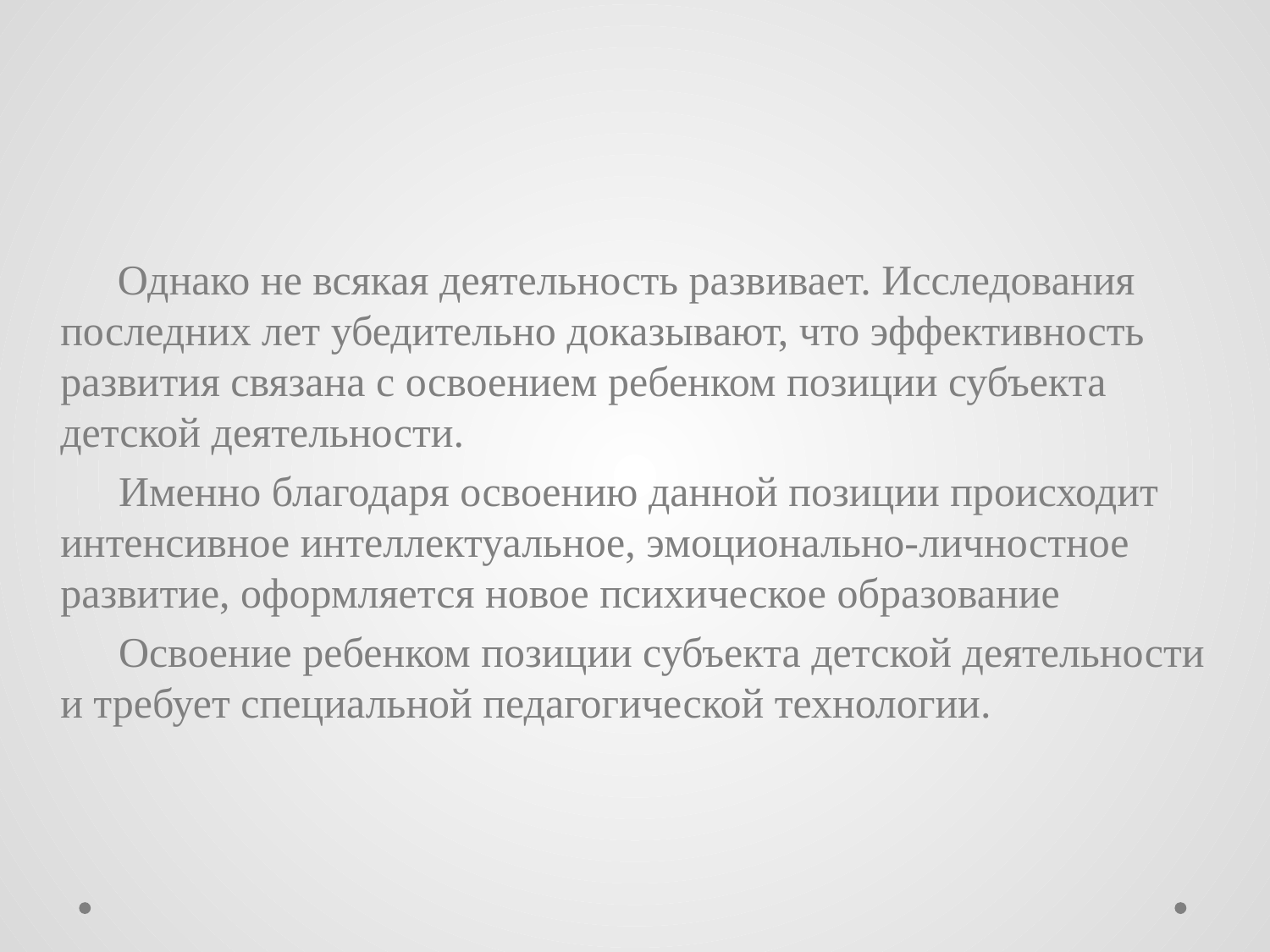

Однако не всякая деятельность развивает. Исследования последних лет убедительно доказывают, что эффективность развития связана с освоением ребенком позиции субъекта детской деятельности.
          Именно благодаря освоению данной позиции происходит интенсивное интеллектуальное, эмоционально-личностное развитие, оформляется новое психическое образование
          Освоение ребенком позиции субъекта детской деятельности и требует специальной педагогической технологии.